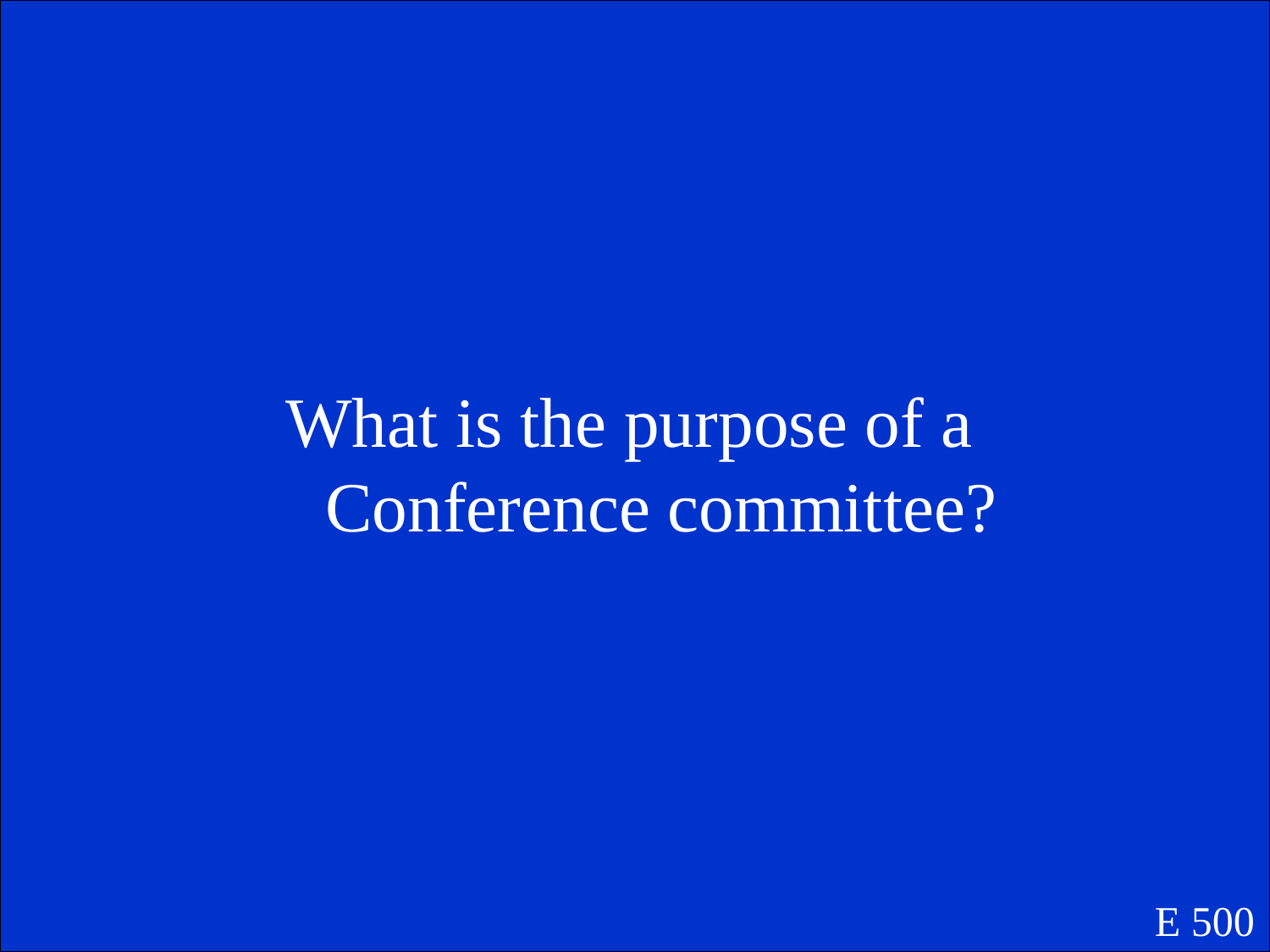

What is the purpose of a Conference committee?
E 500